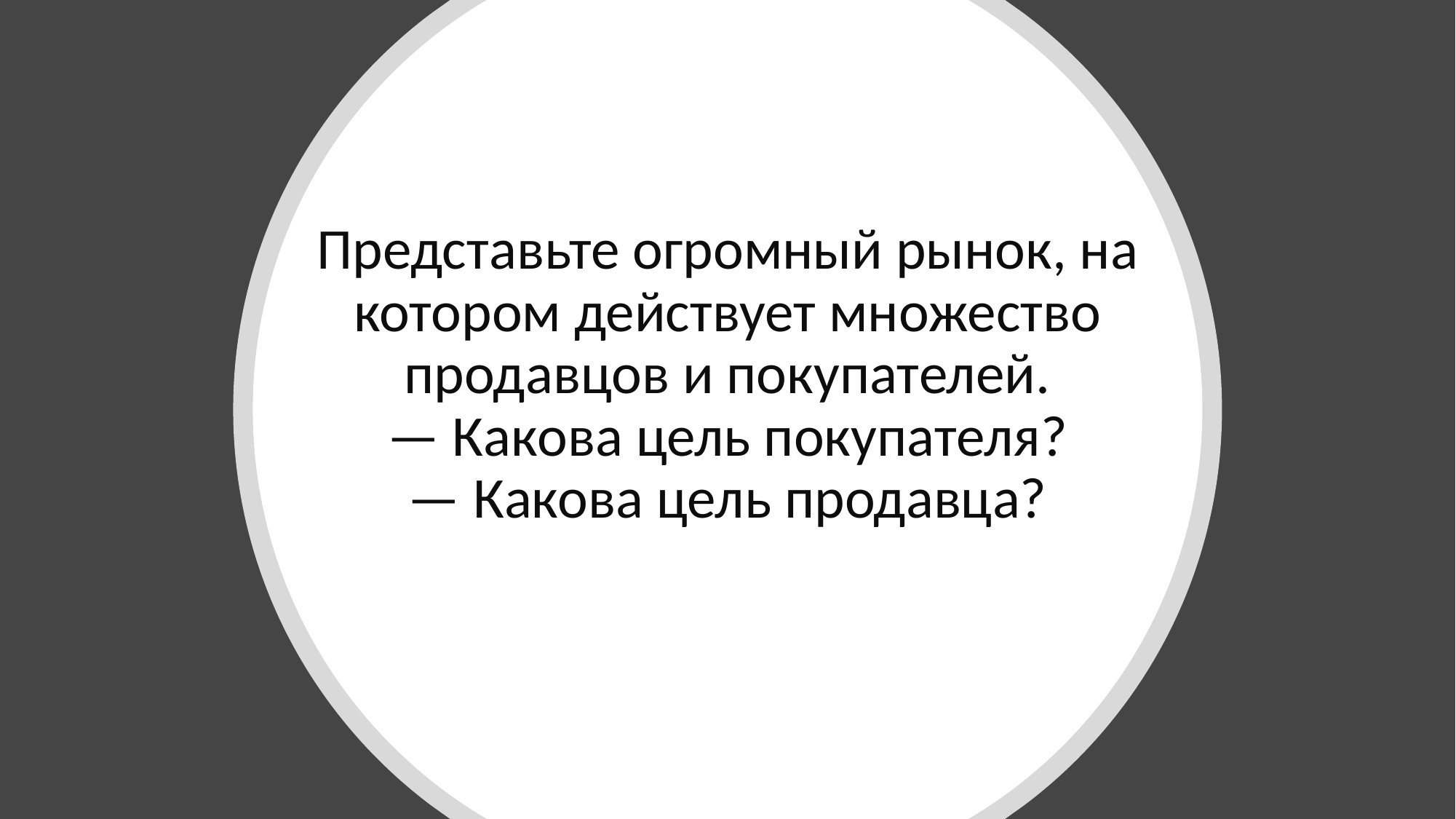

# Представьте огромный рынок, на котором действует множество продавцов и покупателей. — Какова цель покупателя? — Какова цель продавца?